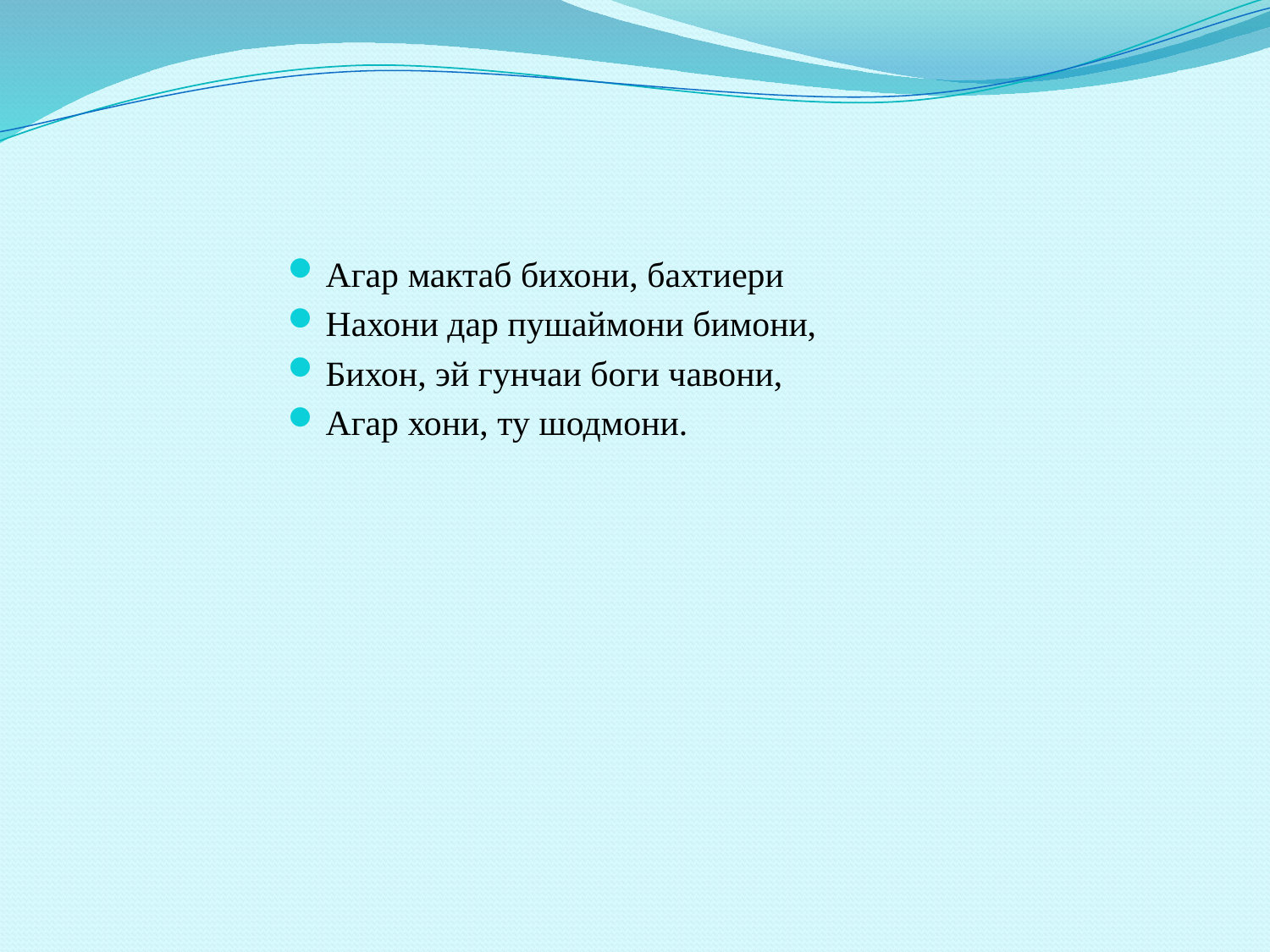

#

Агар мактаб бихони, бахтиери
Нахони дар пушаймони бимони,
Бихон, эй гунчаи боги чавони,
Агар хони, ту шодмони.